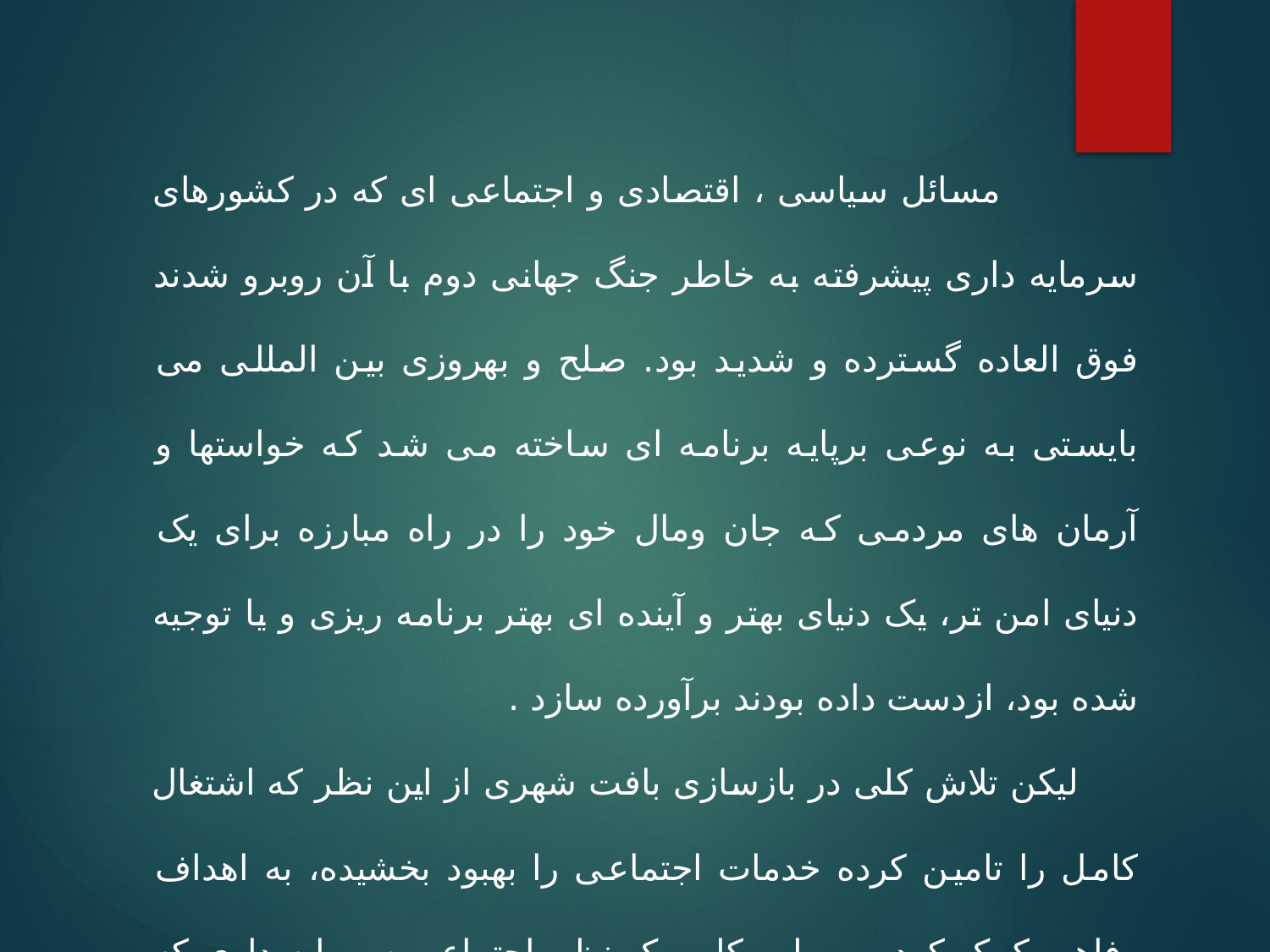

مسائل سیاسی ، اقتصادی و اجتماعی ای که در کشورهای سرمایه داری پیشرفته به خاطر جنگ جهانی دوم با آن روبرو شدند فوق العاده گسترده و شدید بود. صلح و بهروزی بین المللی می بایستی به نوعی برپایه برنامه ای ساخته می شد که خواستها و آرمان های مردمی که جان ومال خود را در راه مبارزه برای یک دنیای امن تر، یک دنیای بهتر و آینده ای بهتر برنامه ریزی و یا توجیه شده بود، ازدست داده بودند برآورده سازد .
     لیکن تلاش کلی در بازسازی بافت شهری از این نظر که اشتغال کامل را تامین کرده خدمات اجتماعی را بهبود بخشیده، به اهداف رفاهی کمک کرده و بطور کلی یک نظم اجتماعی سرمایه داری که در 1945 به شدت مورد تهدید قرارداشت برقرارکرد.